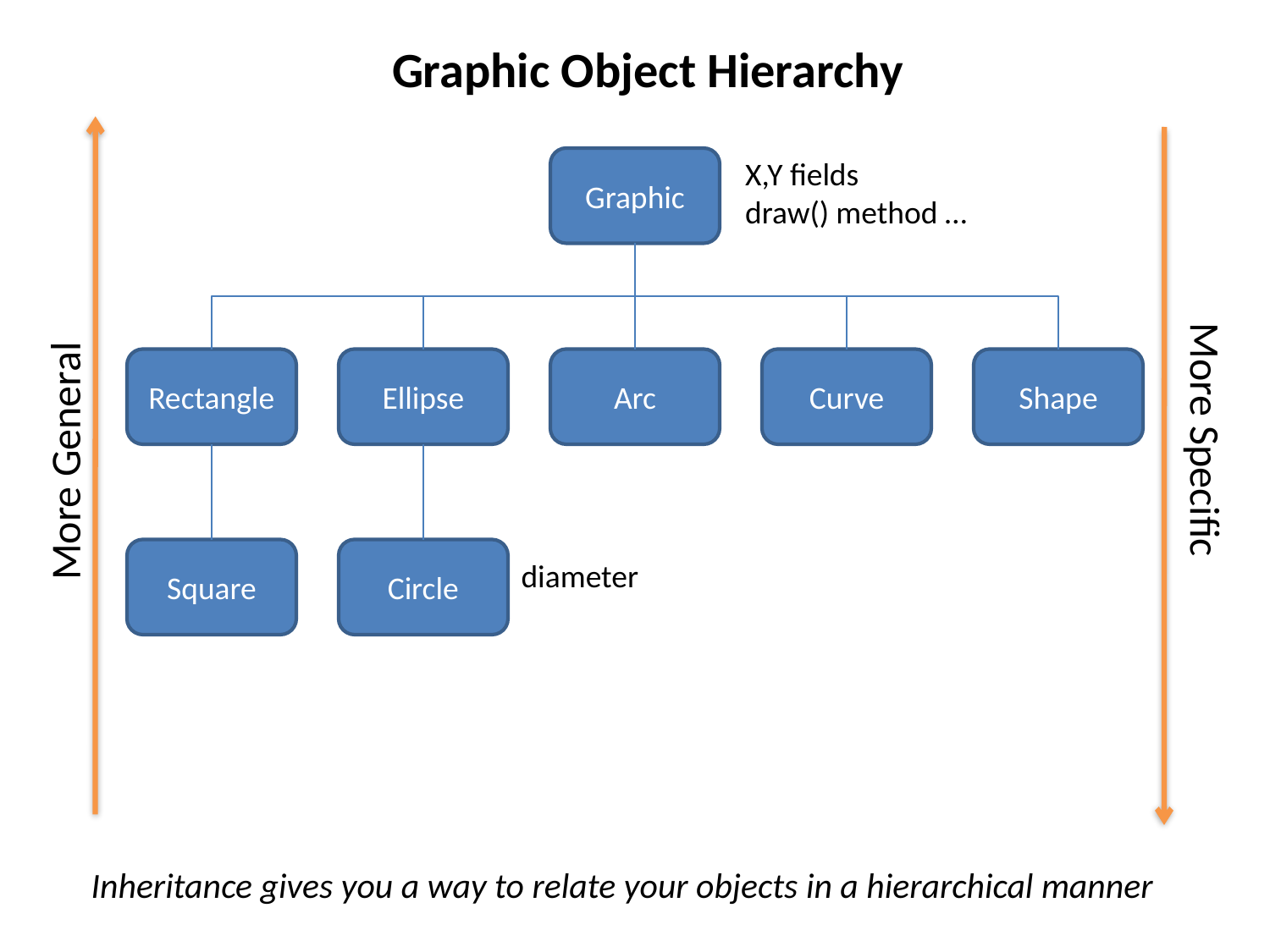

Graphic Object Hierarchy
Graphic
X,Y fields
draw() method …
Rectangle
Ellipse
Arc
Curve
Shape
More Specific
More General
Square
Circle
diameter
Inheritance gives you a way to relate your objects in a hierarchical manner